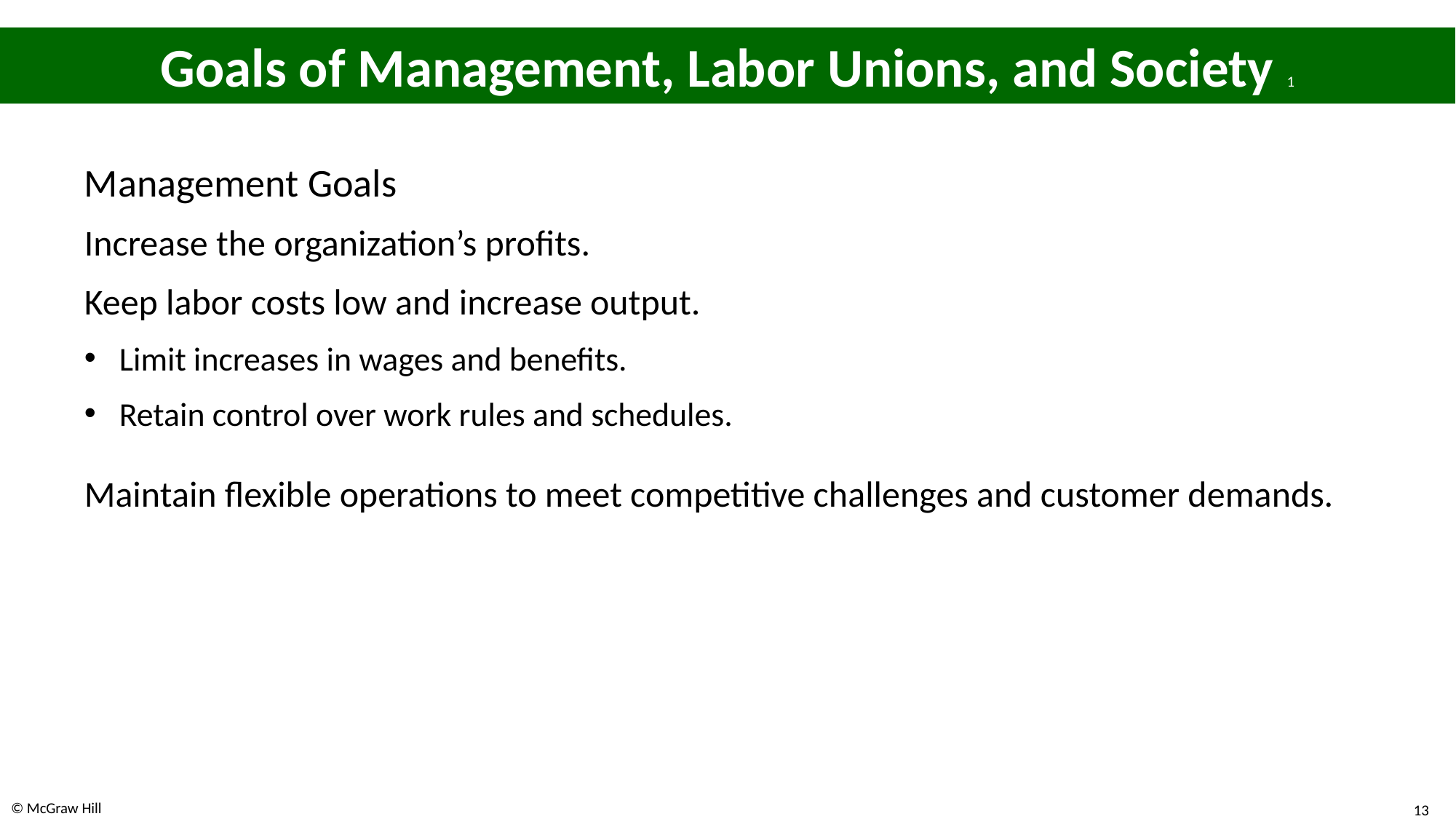

# Goals of Management, Labor Unions, and Society 1
Management Goals
Increase the organization’s profits.
Keep labor costs low and increase output.
Limit increases in wages and benefits.
Retain control over work rules and schedules.
Maintain flexible operations to meet competitive challenges and customer demands.